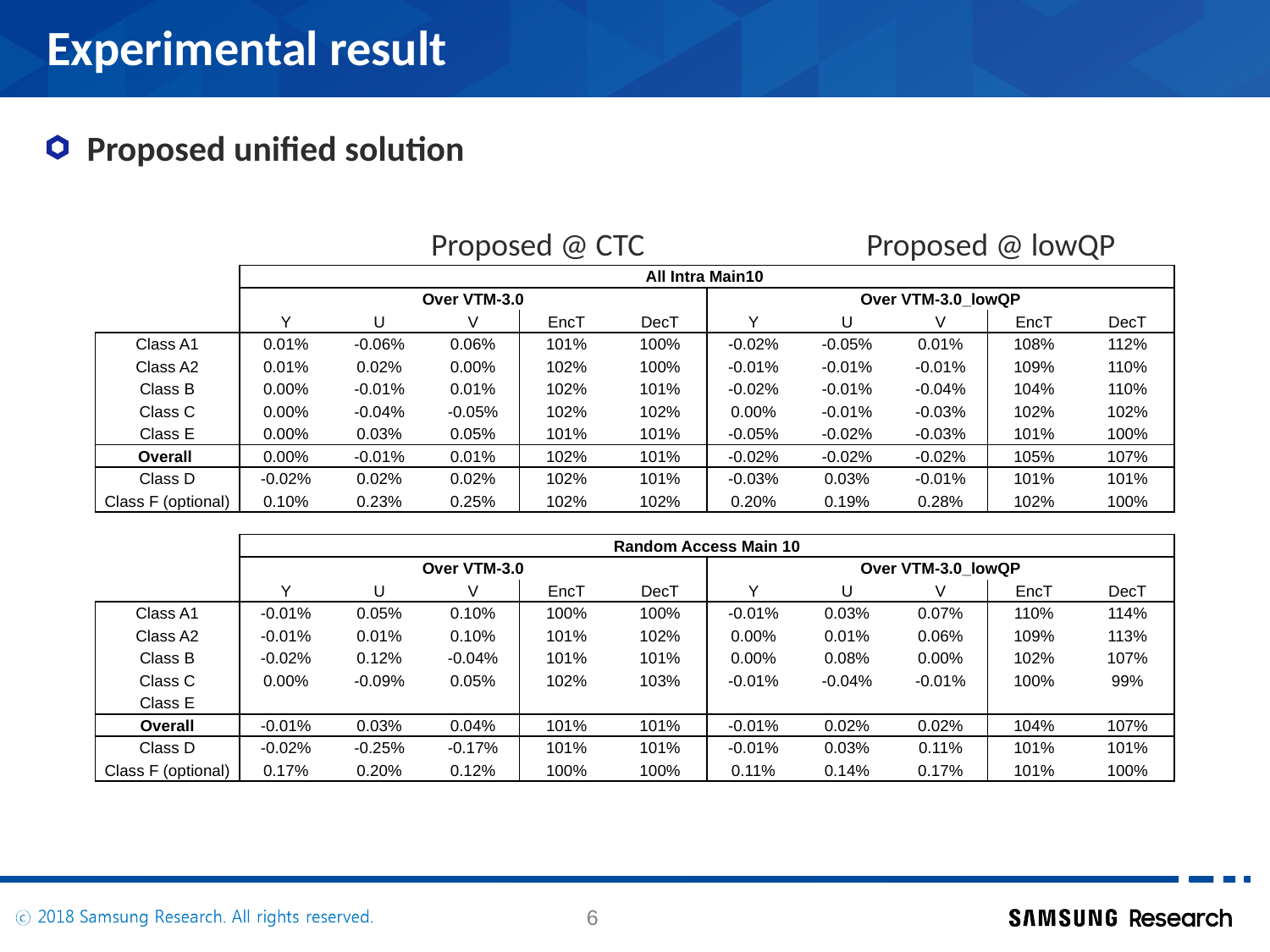

# Experimental result
Proposed unified solution
Proposed @ CTC
Proposed @ lowQP
|  | All Intra Main10 |  |  |  |  |  |  |  |  |  |
| --- | --- | --- | --- | --- | --- | --- | --- | --- | --- | --- |
|  | Over VTM-3.0 |  |  |  |  | Over VTM-3.0\_lowQP |  |  |  |  |
|  | Y | U | V | EncT | DecT | Y | U | V | EncT | DecT |
| Class A1 | 0.01% | -0.06% | 0.06% | 101% | 100% | -0.02% | -0.05% | 0.01% | 108% | 112% |
| Class A2 | 0.01% | 0.02% | 0.00% | 102% | 100% | -0.01% | -0.01% | -0.01% | 109% | 110% |
| Class B | 0.00% | -0.01% | 0.01% | 102% | 101% | -0.02% | -0.01% | -0.04% | 104% | 110% |
| Class C | 0.00% | -0.04% | -0.05% | 102% | 102% | 0.00% | -0.01% | -0.03% | 102% | 102% |
| Class E | 0.00% | 0.03% | 0.05% | 101% | 101% | -0.05% | -0.02% | -0.03% | 101% | 100% |
| Overall | 0.00% | -0.01% | 0.01% | 102% | 101% | -0.02% | -0.02% | -0.02% | 105% | 107% |
| Class D | -0.02% | 0.02% | 0.02% | 102% | 101% | -0.03% | 0.03% | -0.01% | 101% | 101% |
| Class F (optional) | 0.10% | 0.23% | 0.25% | 102% | 102% | 0.20% | 0.19% | 0.28% | 102% | 100% |
|  |  |  |  |  |  |  |  |  |  |  |
|  | Random Access Main 10 |  |  |  |  |  |  |  |  |  |
|  | Over VTM-3.0 |  |  |  |  | Over VTM-3.0\_lowQP |  |  |  |  |
|  | Y | U | V | EncT | DecT | Y | U | V | EncT | DecT |
| Class A1 | -0.01% | 0.05% | 0.10% | 100% | 100% | -0.01% | 0.03% | 0.07% | 110% | 114% |
| Class A2 | -0.01% | 0.01% | 0.10% | 101% | 102% | 0.00% | 0.01% | 0.06% | 109% | 113% |
| Class B | -0.02% | 0.12% | -0.04% | 101% | 101% | 0.00% | 0.08% | 0.00% | 102% | 107% |
| Class C | 0.00% | -0.09% | 0.05% | 102% | 103% | -0.01% | -0.04% | -0.01% | 100% | 99% |
| Class E |  |  |  |  |  |  |  |  |  |  |
| Overall | -0.01% | 0.03% | 0.04% | 101% | 101% | -0.01% | 0.02% | 0.02% | 104% | 107% |
| Class D | -0.02% | -0.25% | -0.17% | 101% | 101% | -0.01% | 0.03% | 0.11% | 101% | 101% |
| Class F (optional) | 0.17% | 0.20% | 0.12% | 100% | 100% | 0.11% | 0.14% | 0.17% | 101% | 100% |